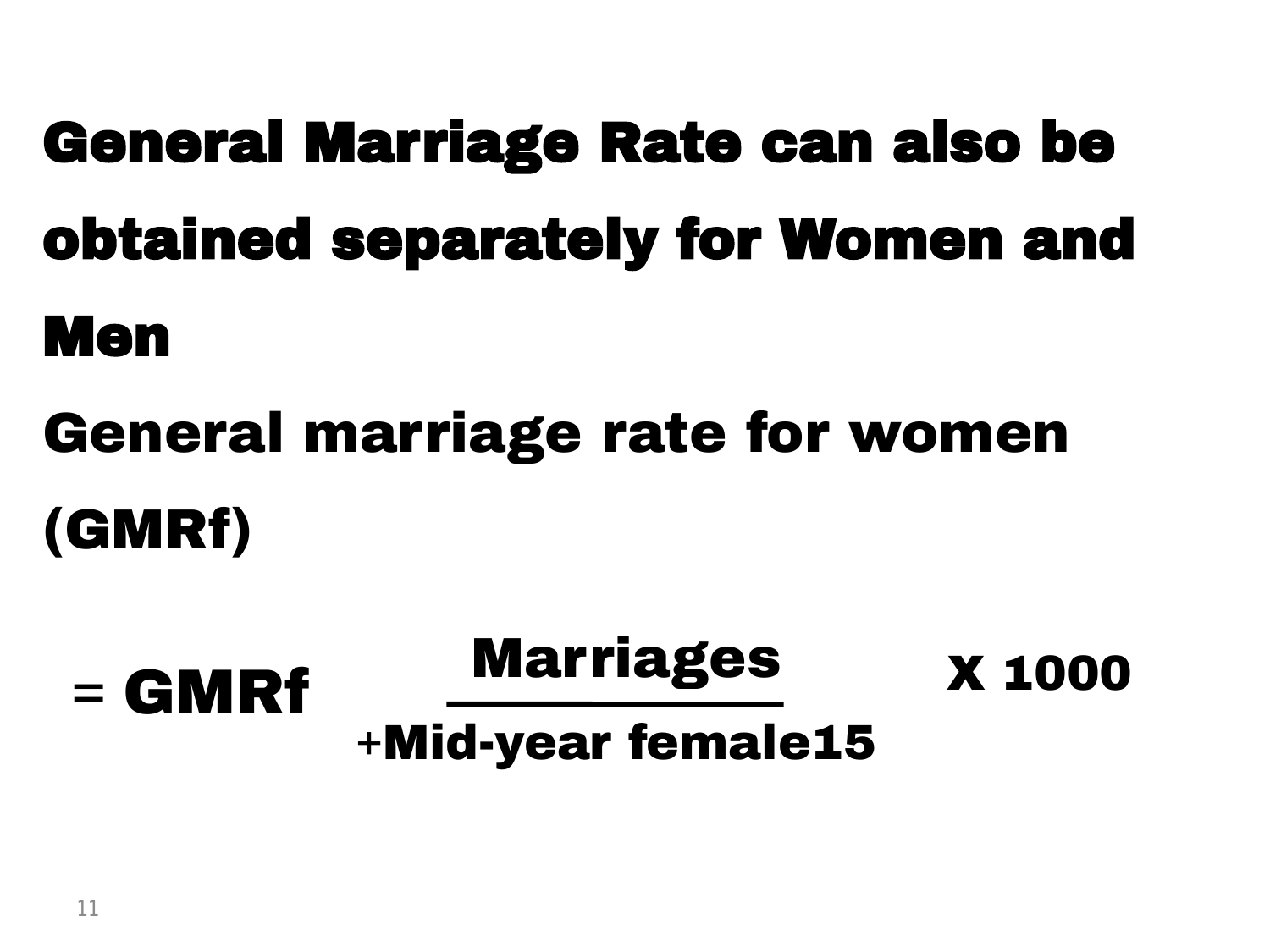

General Marriage Rate can also be obtained separately for Women and Men
General marriage rate for women (GMRf)

Marriages
X 1000
GMRf =
Mid-year female15+
11